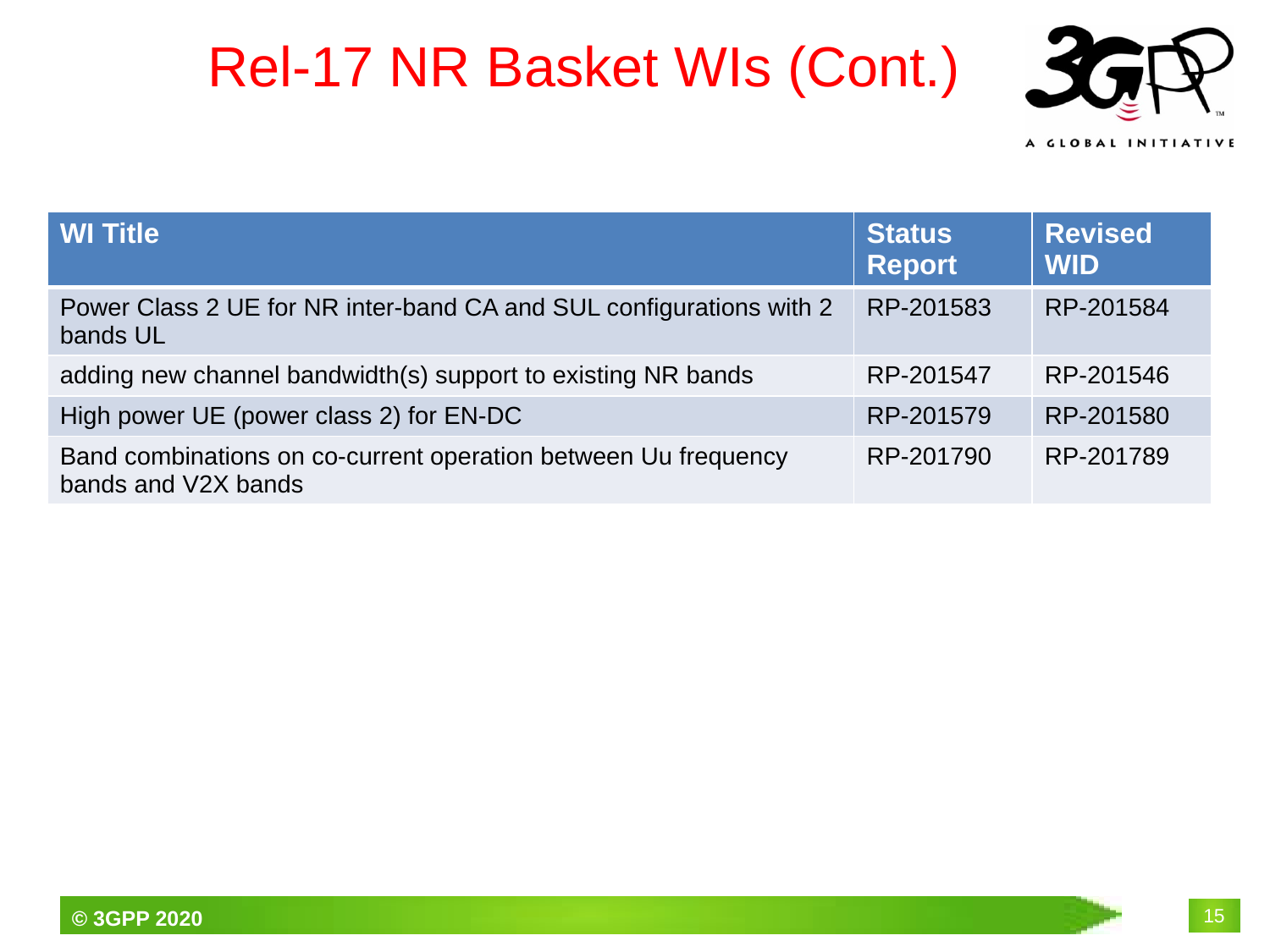

# Rel-17 NR Basket WIs (Cont.)

| WI Title | Status Report | Revised WID |
| --- | --- | --- |
| Power Class 2 UE for NR inter-band CA and SUL configurations with 2 bands UL | RP‑201583 | RP-201584 |
| adding new channel bandwidth(s) support to existing NR bands | RP‑201547 | RP-201546 |
| High power UE (power class 2) for EN-DC | RP‑201579 | RP-201580 |
| Band combinations on co-current operation between Uu frequency bands and V2X bands | RP‑201790 | RP‑201789 |
15